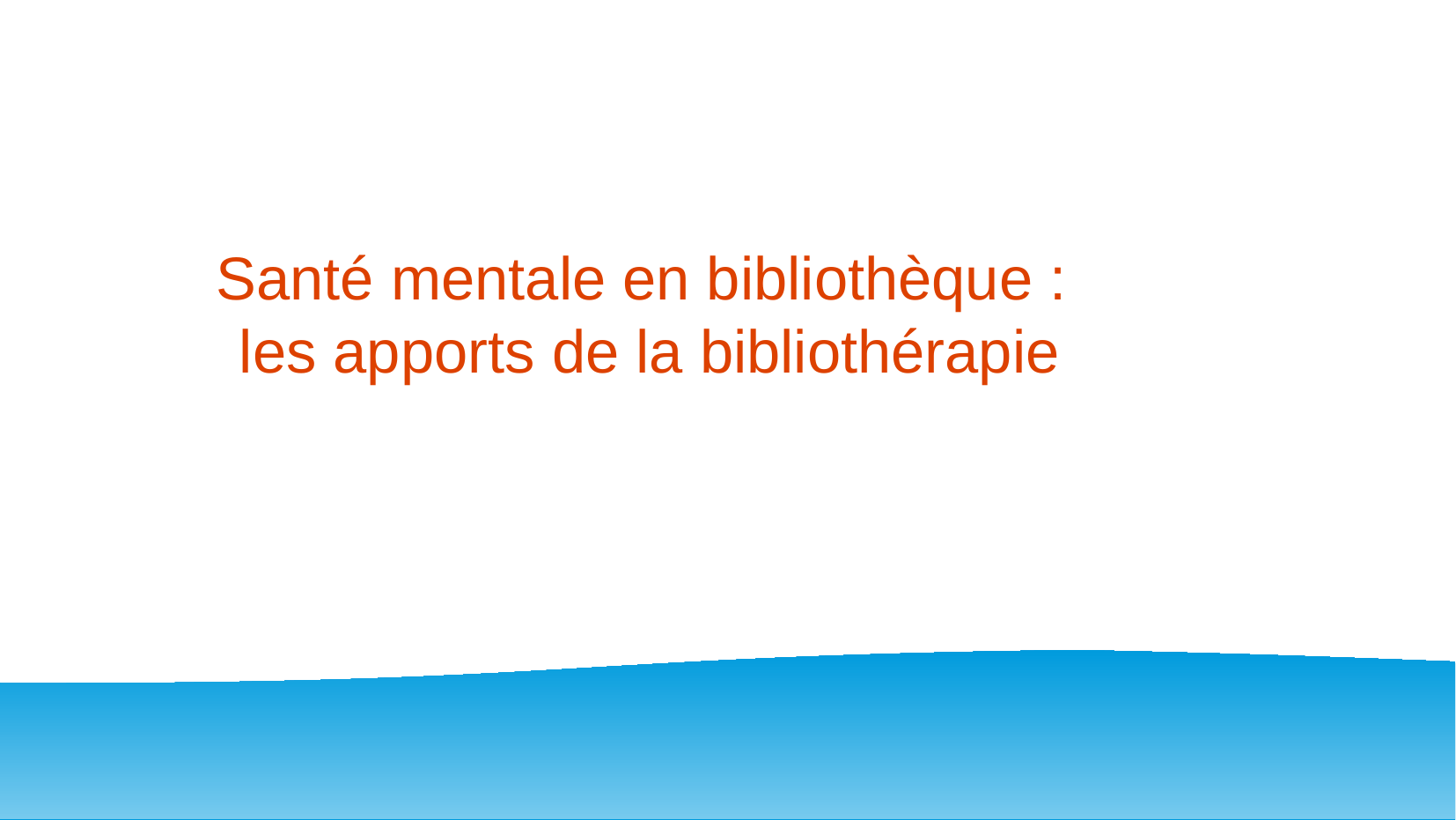

Santé mentale en bibliothèque :
les apports de la bibliothérapie